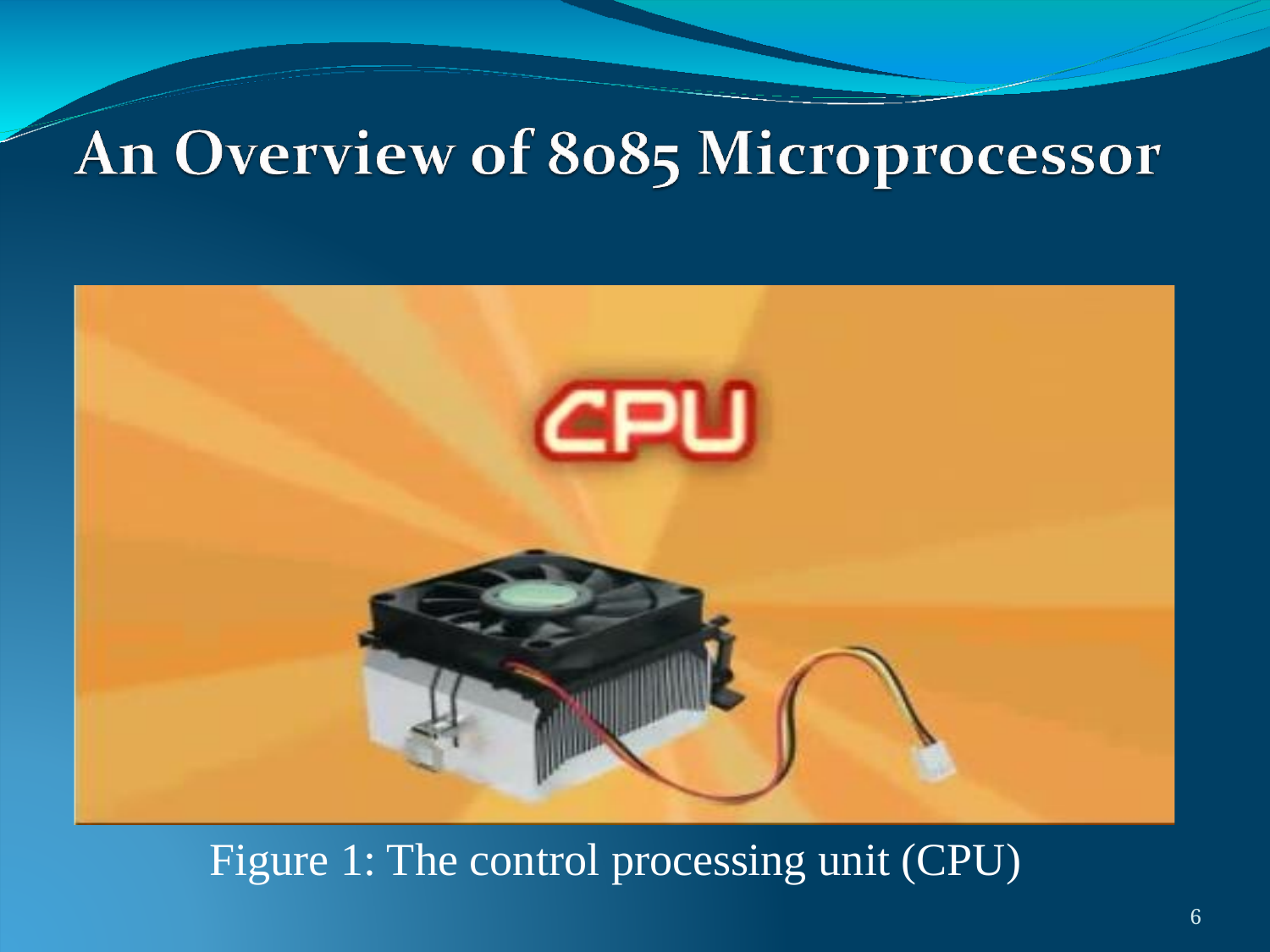

Figure 1: The control processing unit (CPU)
6